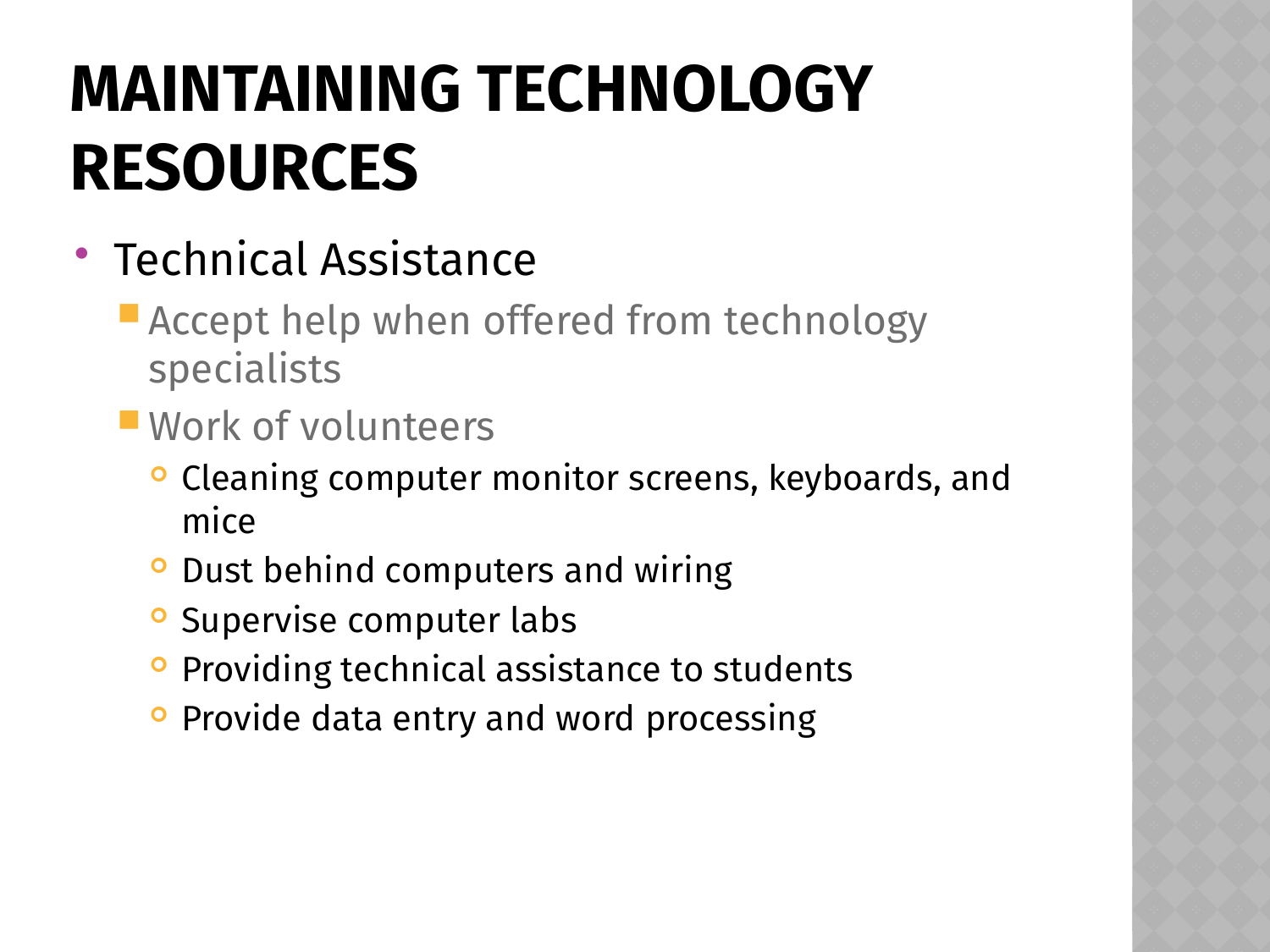

# Maintaining Technology Resources
Technical Assistance
Accept help when offered from technology specialists
Work of volunteers
Cleaning computer monitor screens, keyboards, and mice
Dust behind computers and wiring
Supervise computer labs
Providing technical assistance to students
Provide data entry and word processing